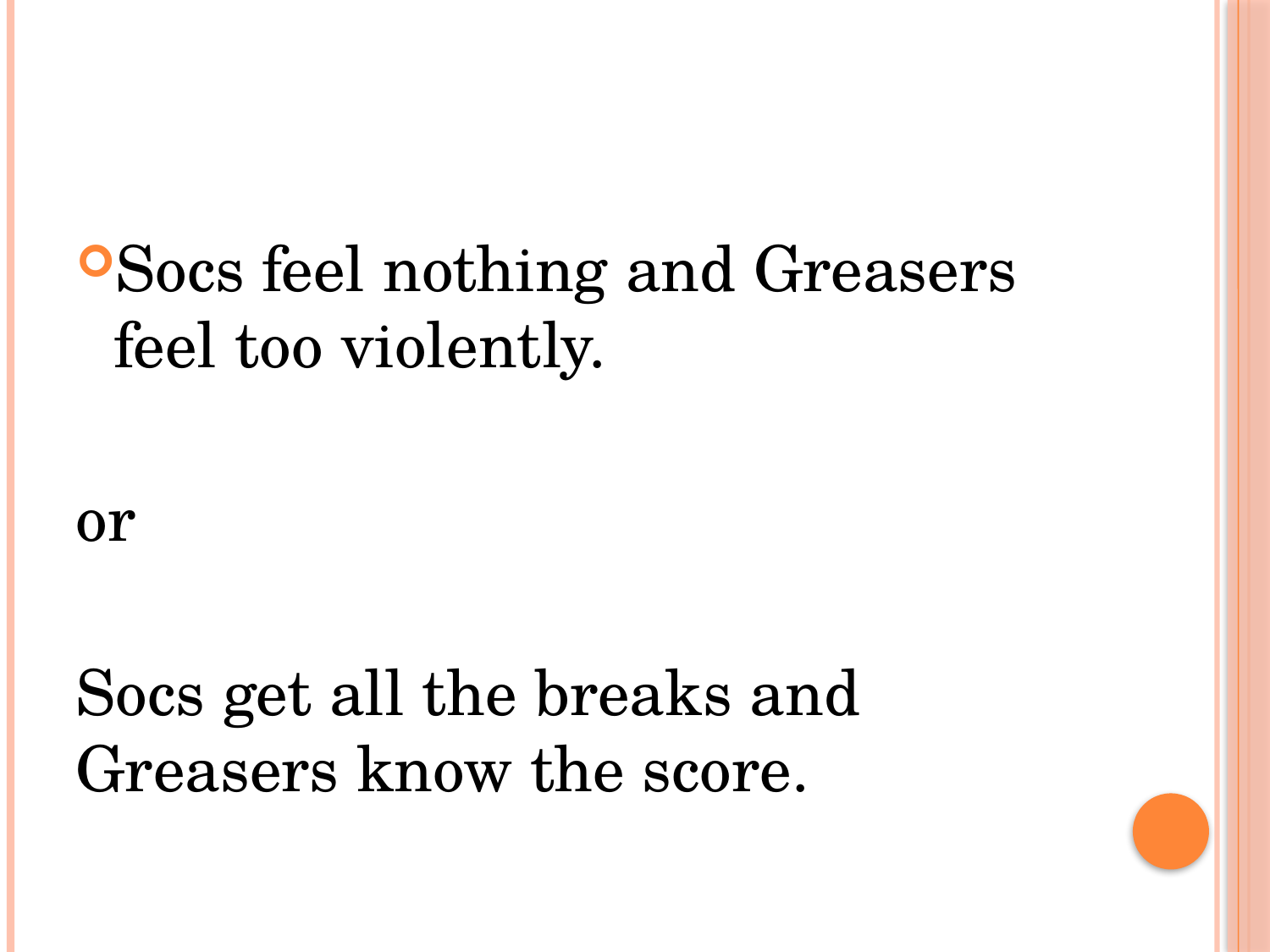

#
Socs feel nothing and Greasers feel too violently.

or

Socs get all the breaks and Greasers know the score.